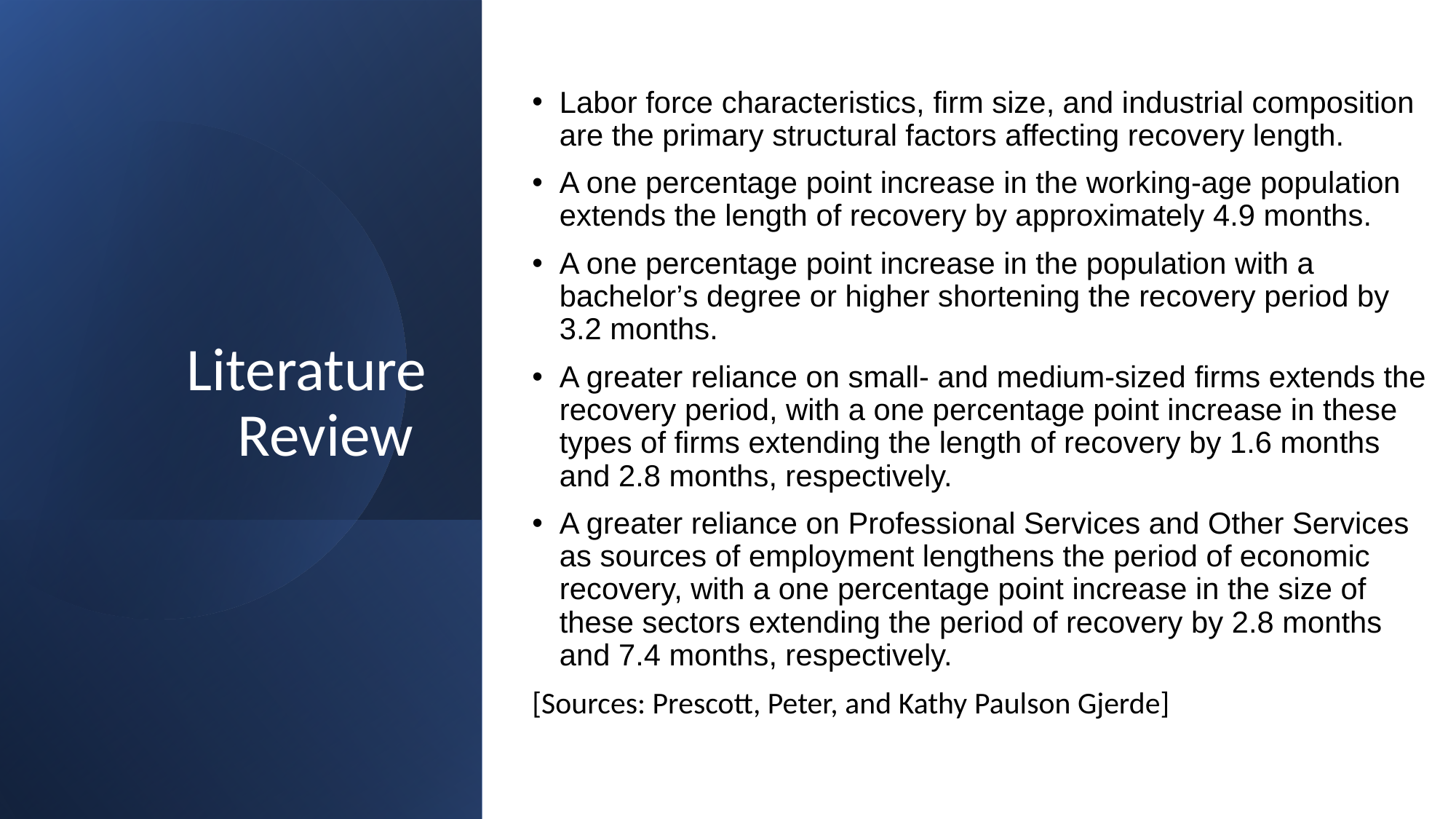

# Literature Review
Labor force characteristics, firm size, and industrial composition are the primary structural factors affecting recovery length.
A one percentage point increase in the working-age population extends the length of recovery by approximately 4.9 months.
A one percentage point increase in the population with a bachelor’s degree or higher shortening the recovery period by 3.2 months.
A greater reliance on small- and medium-sized firms extends the recovery period, with a one percentage point increase in these types of firms extending the length of recovery by 1.6 months and 2.8 months, respectively.
A greater reliance on Professional Services and Other Services as sources of employment lengthens the period of economic recovery, with a one percentage point increase in the size of these sectors extending the period of recovery by 2.8 months and 7.4 months, respectively.
[Sources: Prescott, Peter, and Kathy Paulson Gjerde]